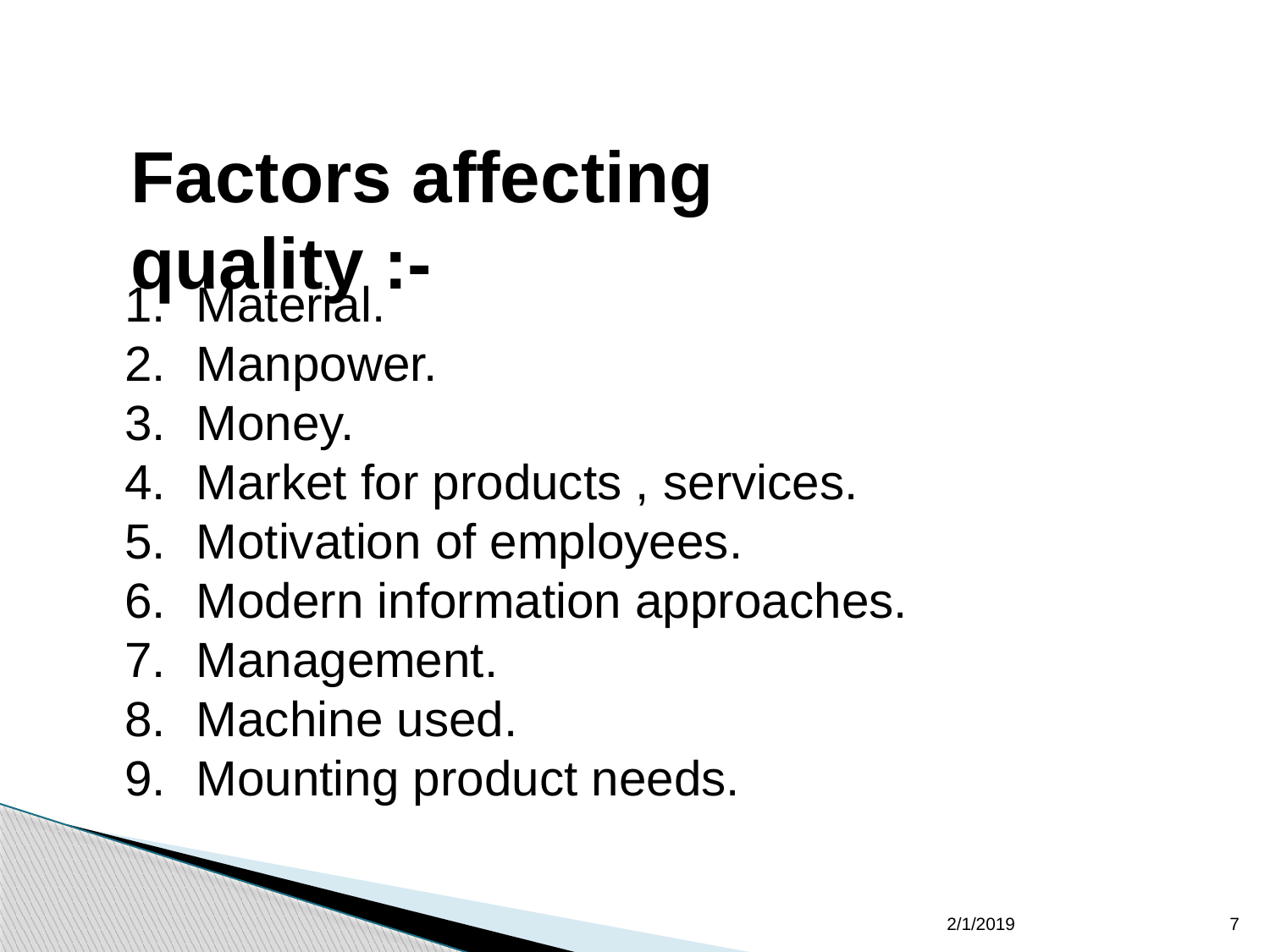

Factors affecting quality :-
Material.
Manpower.
Money.
Market for products , services.
Motivation of employees.
Modern information approaches.
Management.
Machine used.
Mounting product needs.
2/1/2019
7